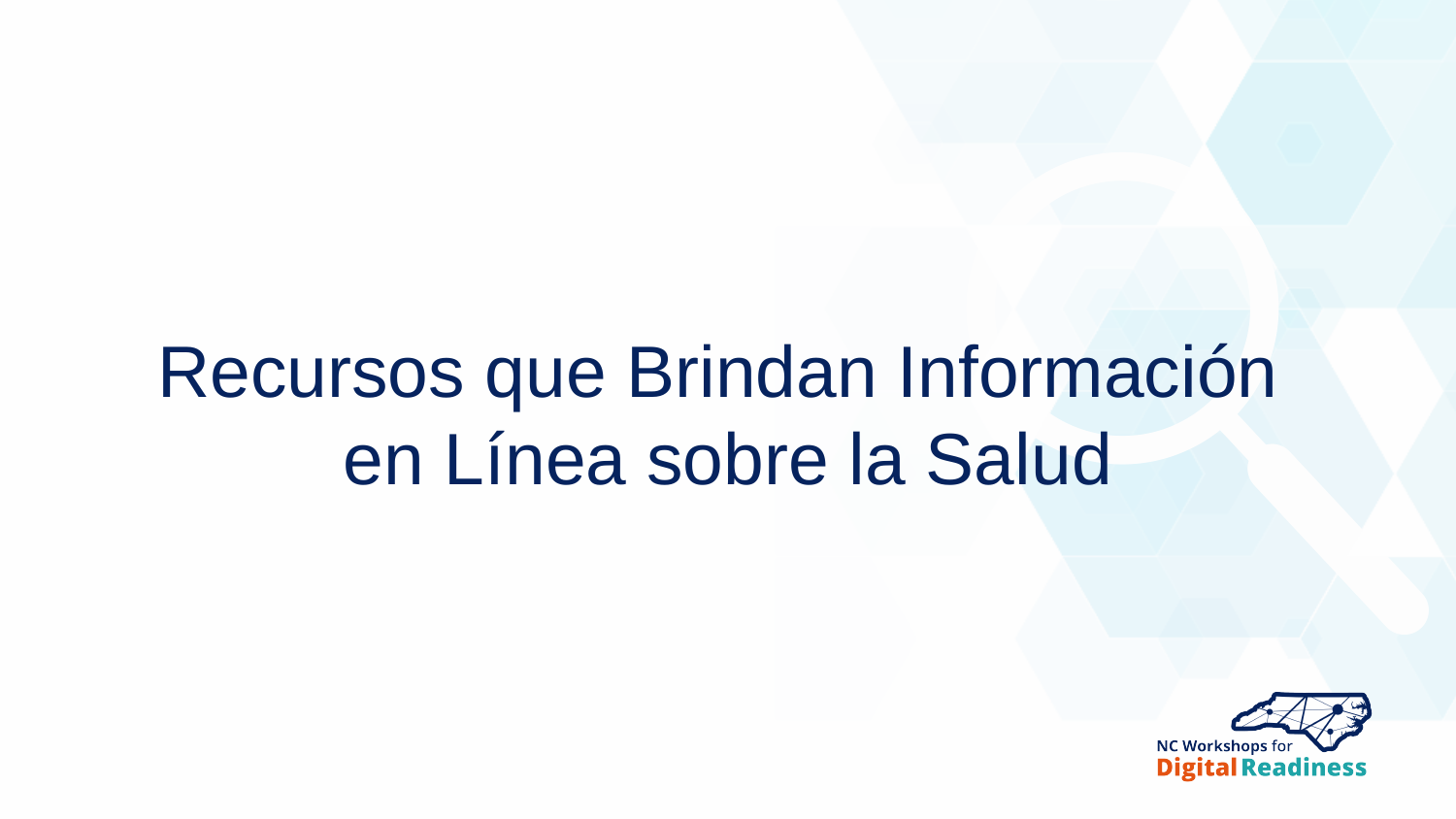

# Recursos que Brindan Información en Línea sobre la Salud